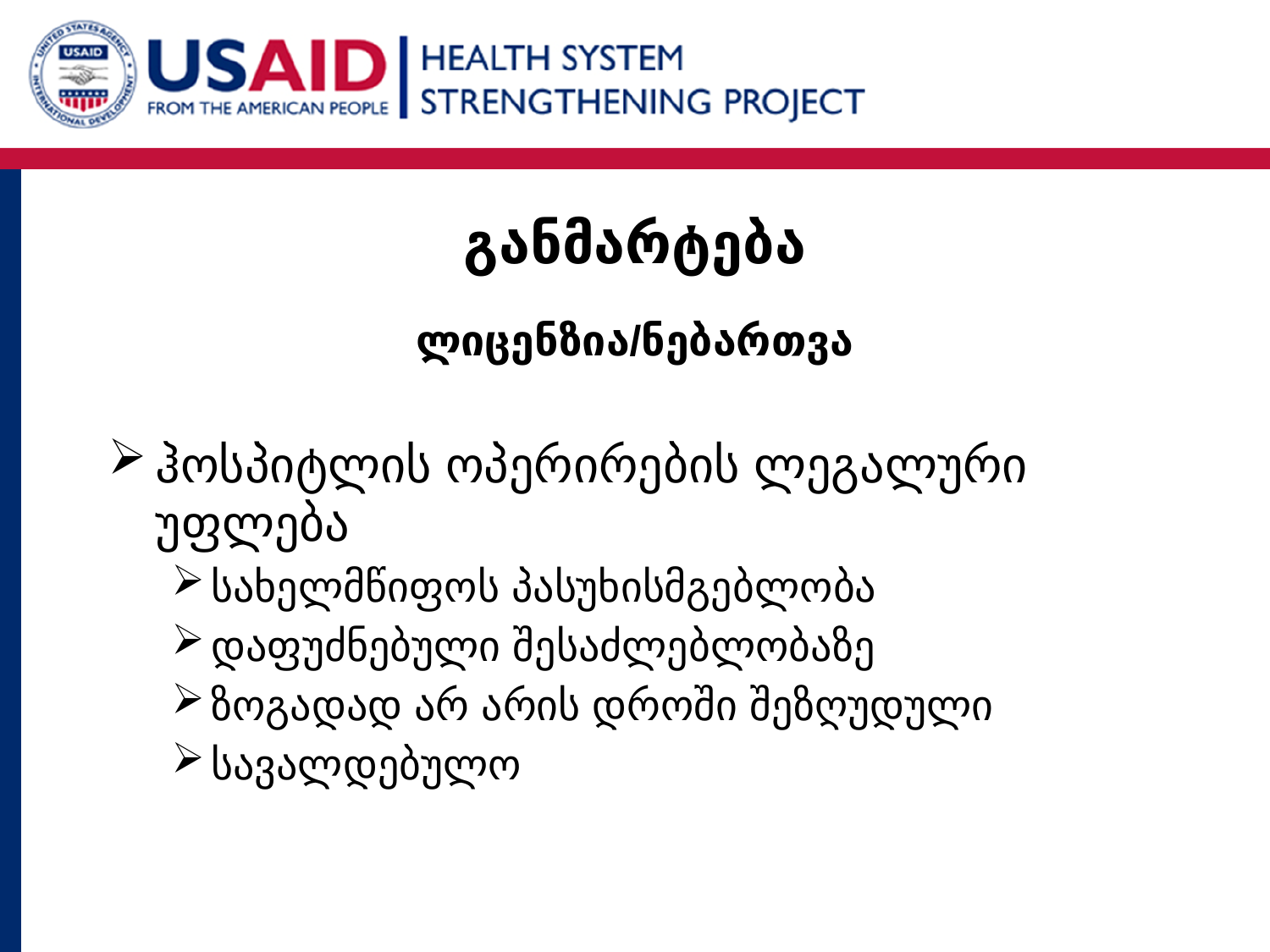

# განმარტება
ლიცენზია/ნებართვა

ჰოსპიტლის ოპერირების ლეგალური უფლება
სახელმწიფოს პასუხისმგებლობა
დაფუძნებული შესაძლებლობაზე
ზოგადად არ არის დროში შეზღუდული
სავალდებულო